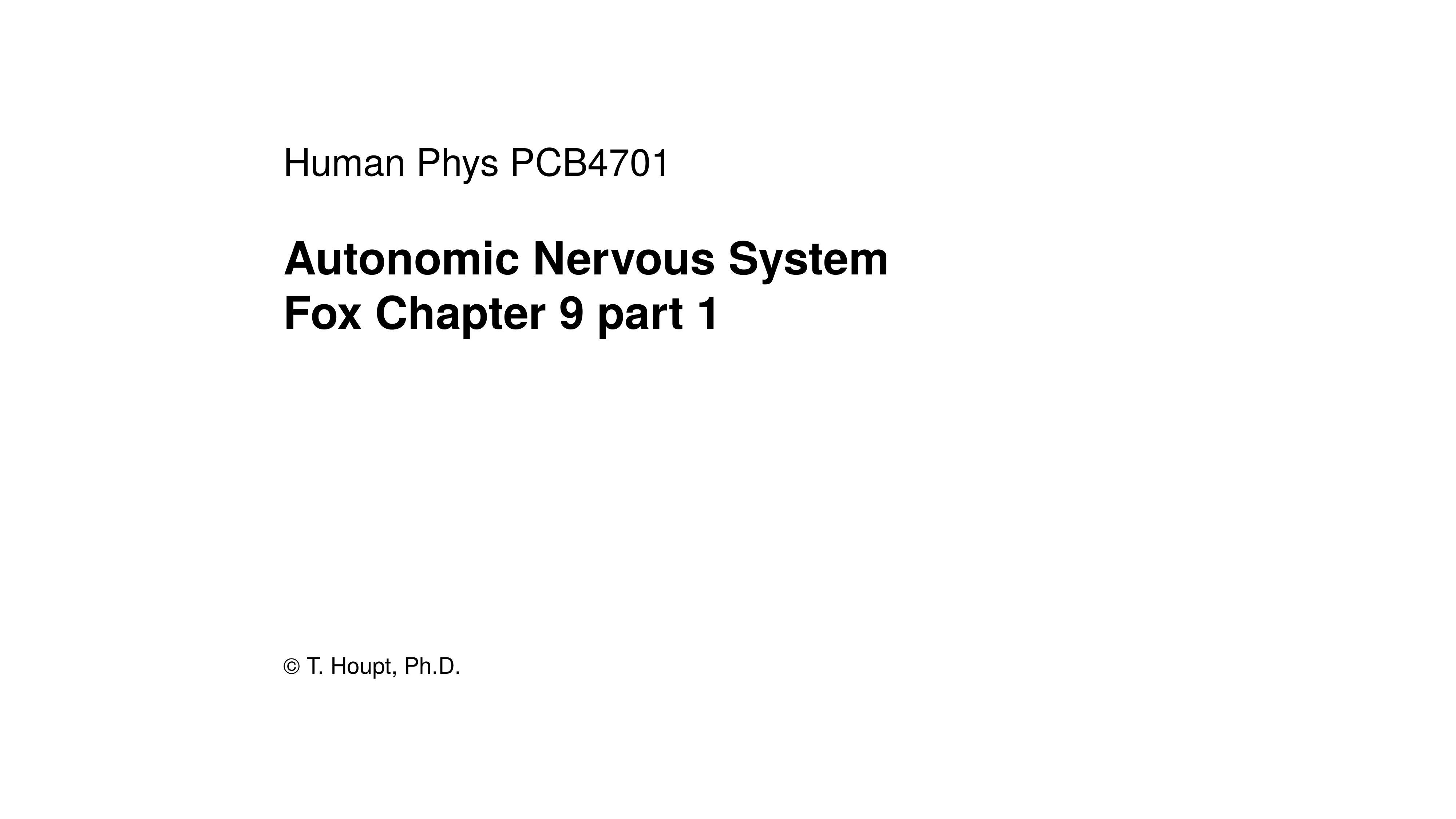

Human Phys PCB4701

Autonomic Nervous System
Fox Chapter 9 part 1

© T. Houpt, Ph.D.